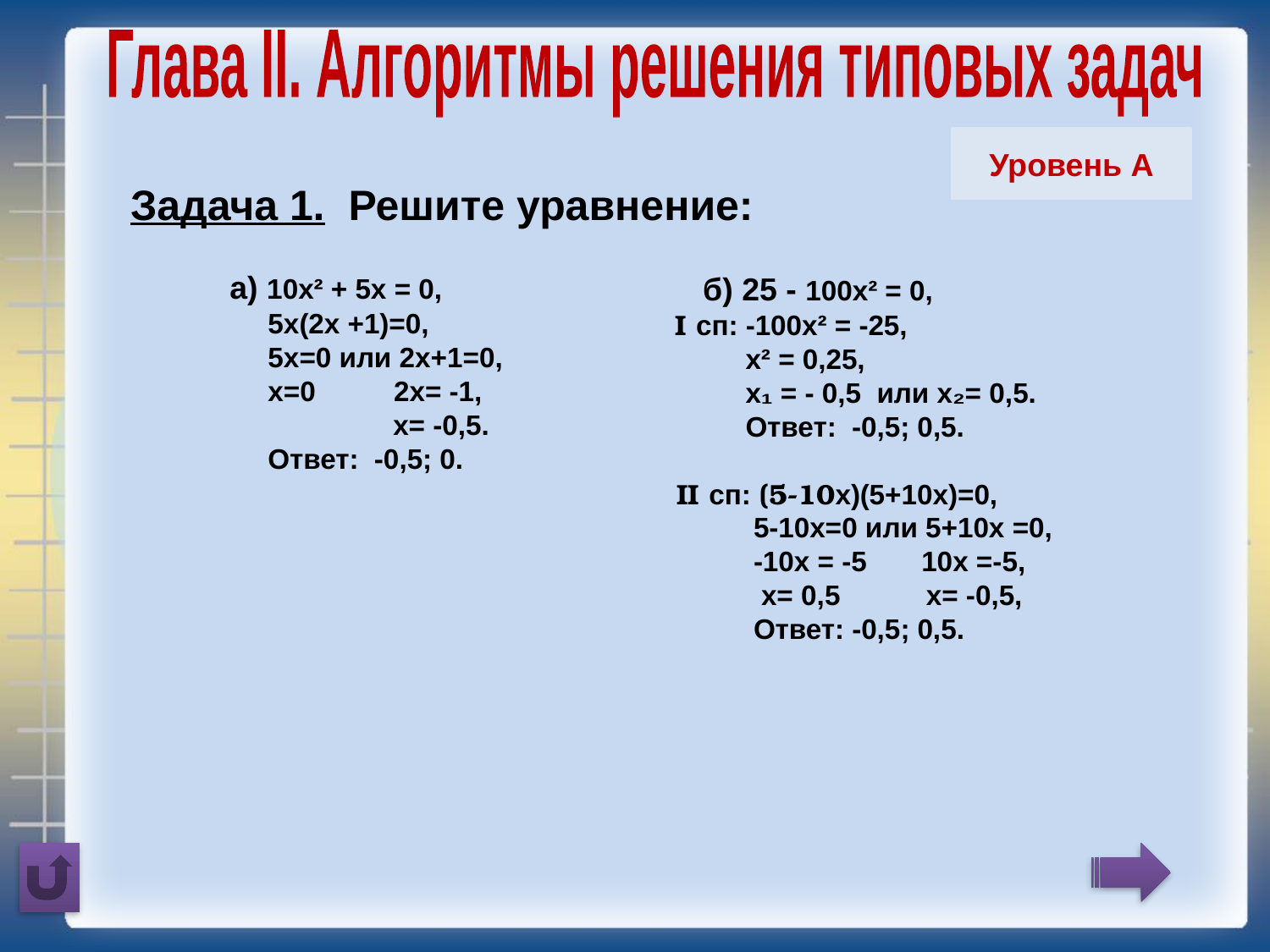

Задача 1.  Решите уравнение:

  Глава II. Алгоритмы решения типовых задач
#
Уровень А

 а) 10х² + 5х = 0,
      5х(2х +1)=0,
      5х=0 или 2х+1=0,
      х=0          2х= -1,
                      х= -0,5.
      Ответ:  -0,5; 0.
    б) 25 - 100х² = 0,
 I сп: -100х² = -25,
          х² = 0,25,
          х₁ = - 0,5  или х₂= 0,5.
          Ответ:  -0,5; 0,5.

 II сп: (5-10х)(5+10х)=0,
           5-10х=0 или 5+10х =0,
           -10х = -5       10х =-5,
            х= 0,5           х= -0,5,
           Ответ: -0,5; 0,5.